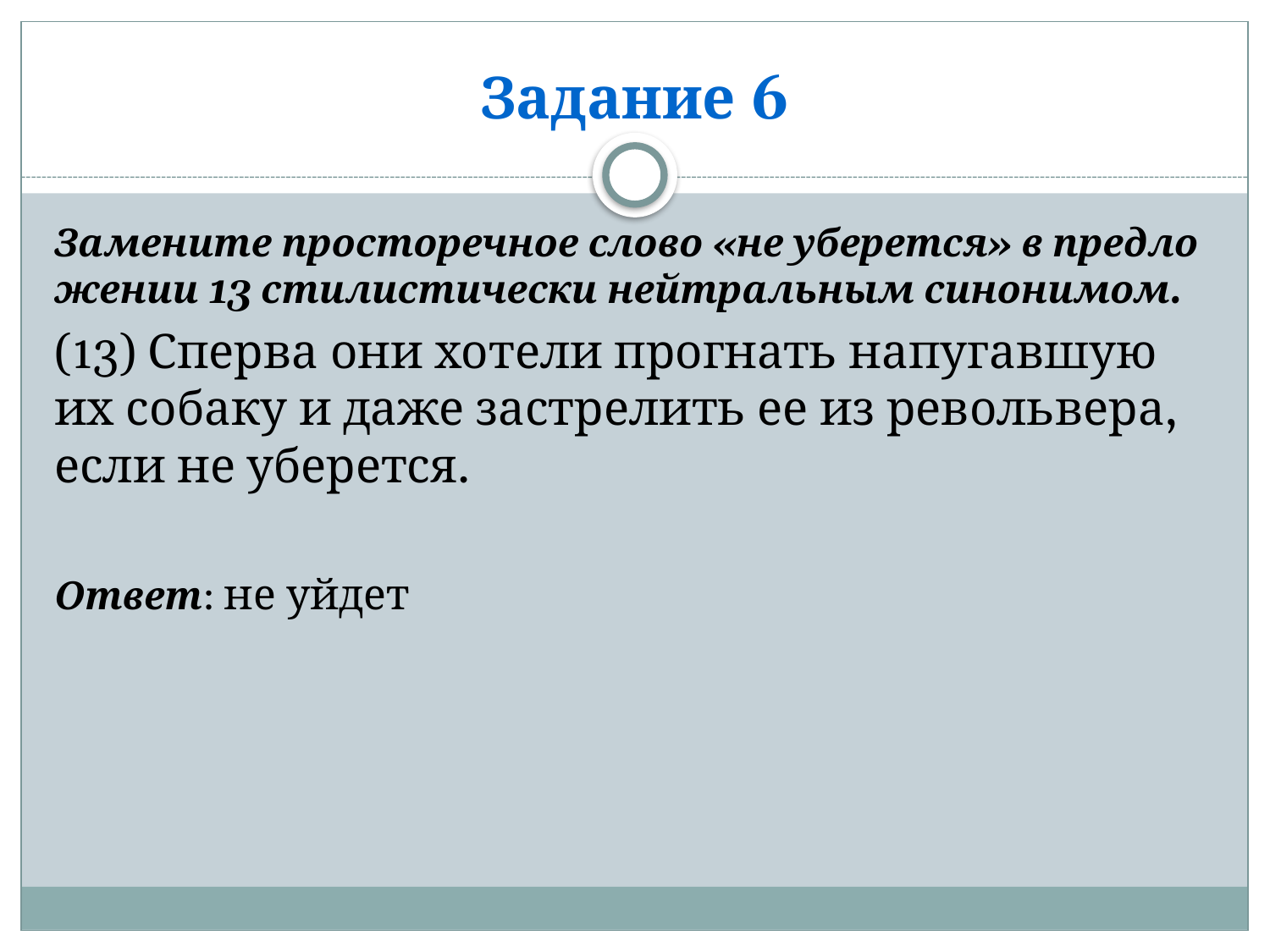

# Задание 6
Замените просторечное слово «не уберется» в предло­жении 13 стилистически нейтральным синонимом.
(13) Сперва они хотели прогнать напугав­шую их собаку и даже застрелить ее из револьвера, если не уберется.

Ответ: не уйдет